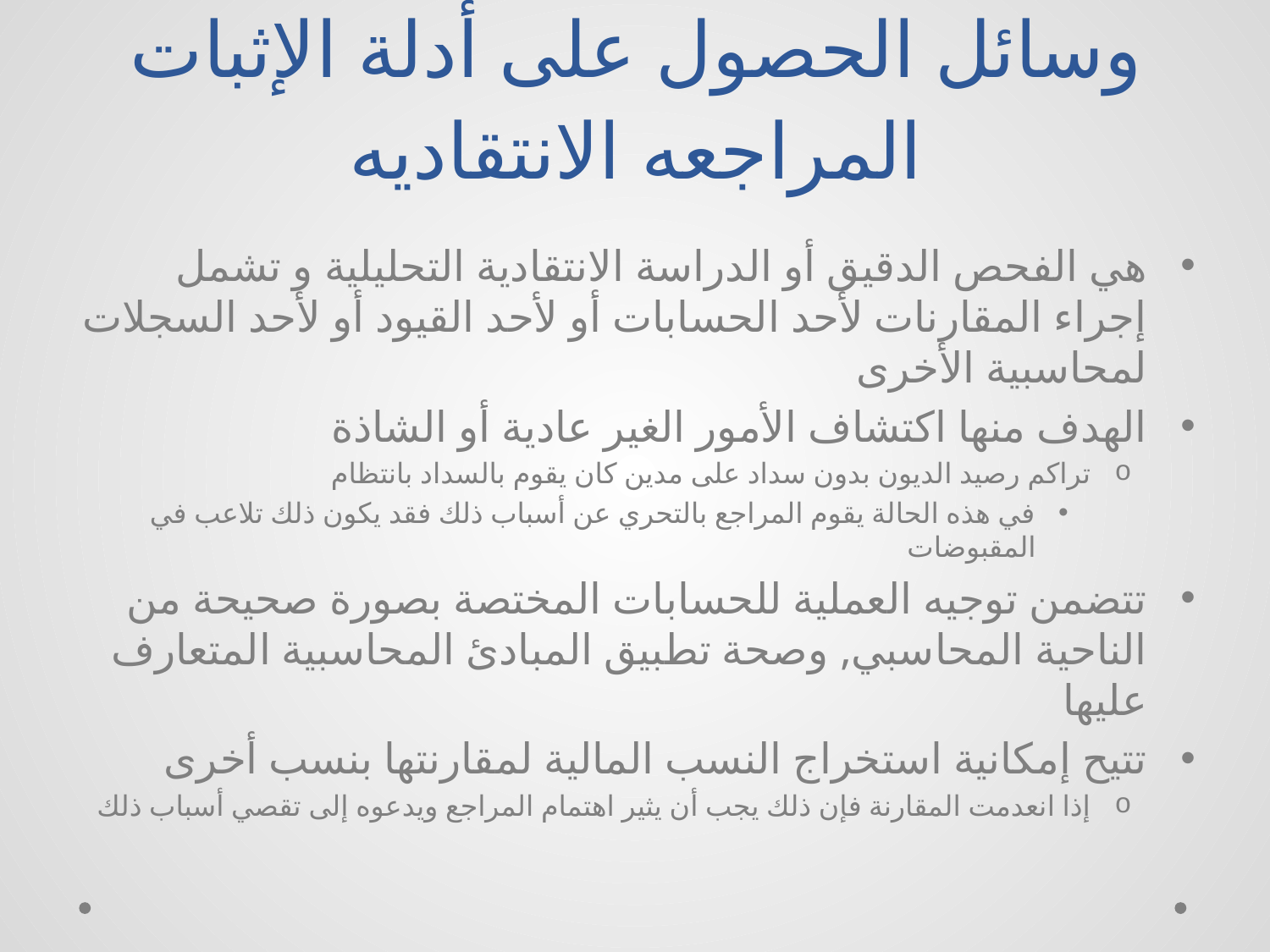

# وسائل الحصول على أدلة الإثبات المراجعه الانتقاديه
هي الفحص الدقيق أو الدراسة الانتقادية التحليلية و تشمل إجراء المقارنات لأحد الحسابات أو لأحد القيود أو لأحد السجلات لمحاسبية الأخرى
الهدف منها اكتشاف الأمور الغير عادية أو الشاذة
تراكم رصيد الديون بدون سداد على مدين كان يقوم بالسداد بانتظام
في هذه الحالة يقوم المراجع بالتحري عن أسباب ذلك فقد يكون ذلك تلاعب في المقبوضات
تتضمن توجيه العملية للحسابات المختصة بصورة صحيحة من الناحية المحاسبي, وصحة تطبيق المبادئ المحاسبية المتعارف عليها
تتيح إمكانية استخراج النسب المالية لمقارنتها بنسب أخرى
إذا انعدمت المقارنة فإن ذلك يجب أن يثير اهتمام المراجع ويدعوه إلى تقصي أسباب ذلك